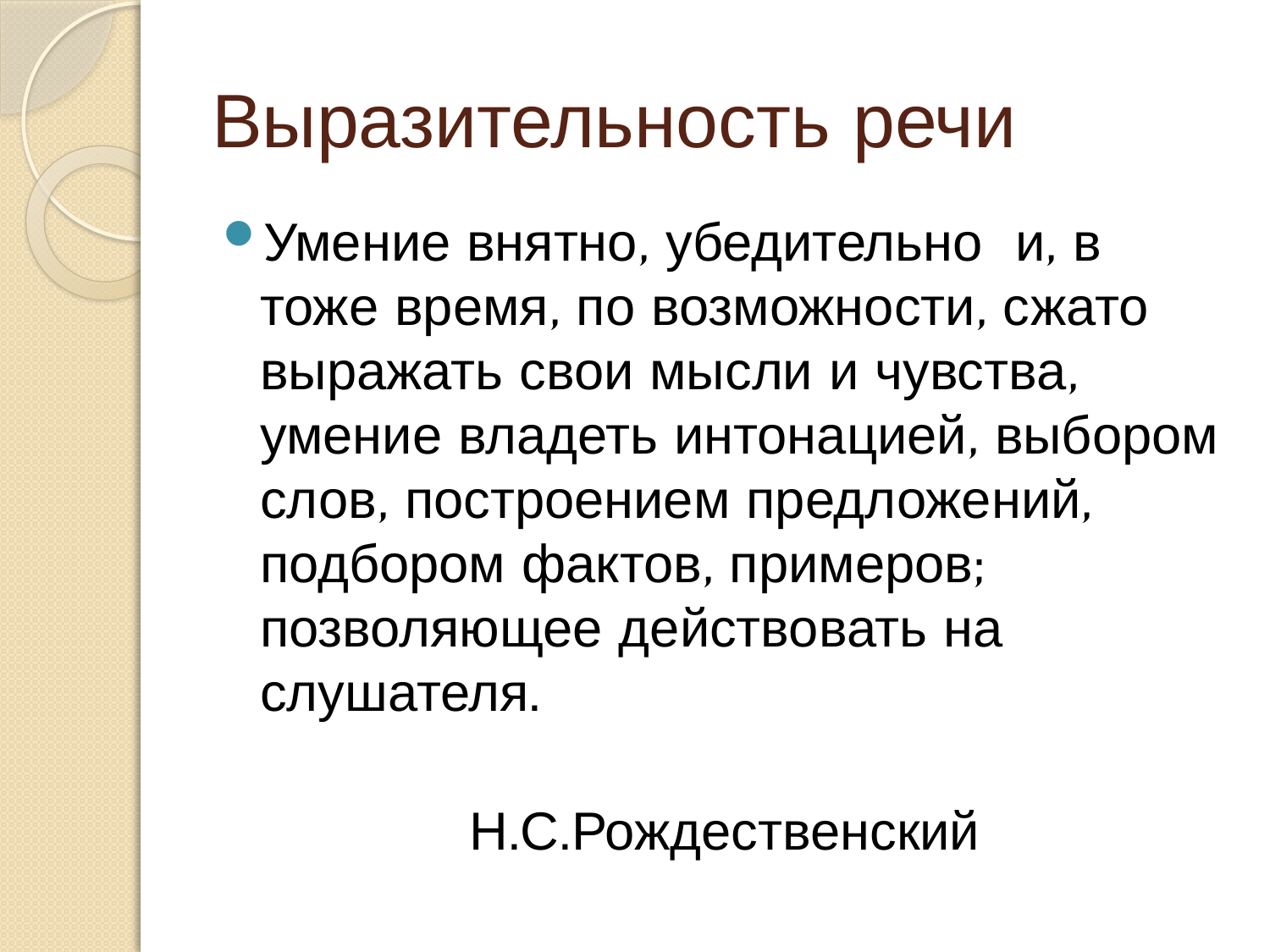

# Выразительность речи
Умение внятно, убедительно  и, в тоже время, по возможности, сжато выражать свои мысли и чувства, умение владеть интонацией, выбором слов, построением предложений, подбором фактов, примеров; позволяющее действовать на слушателя.
                                                                            Н.С.Рождественский